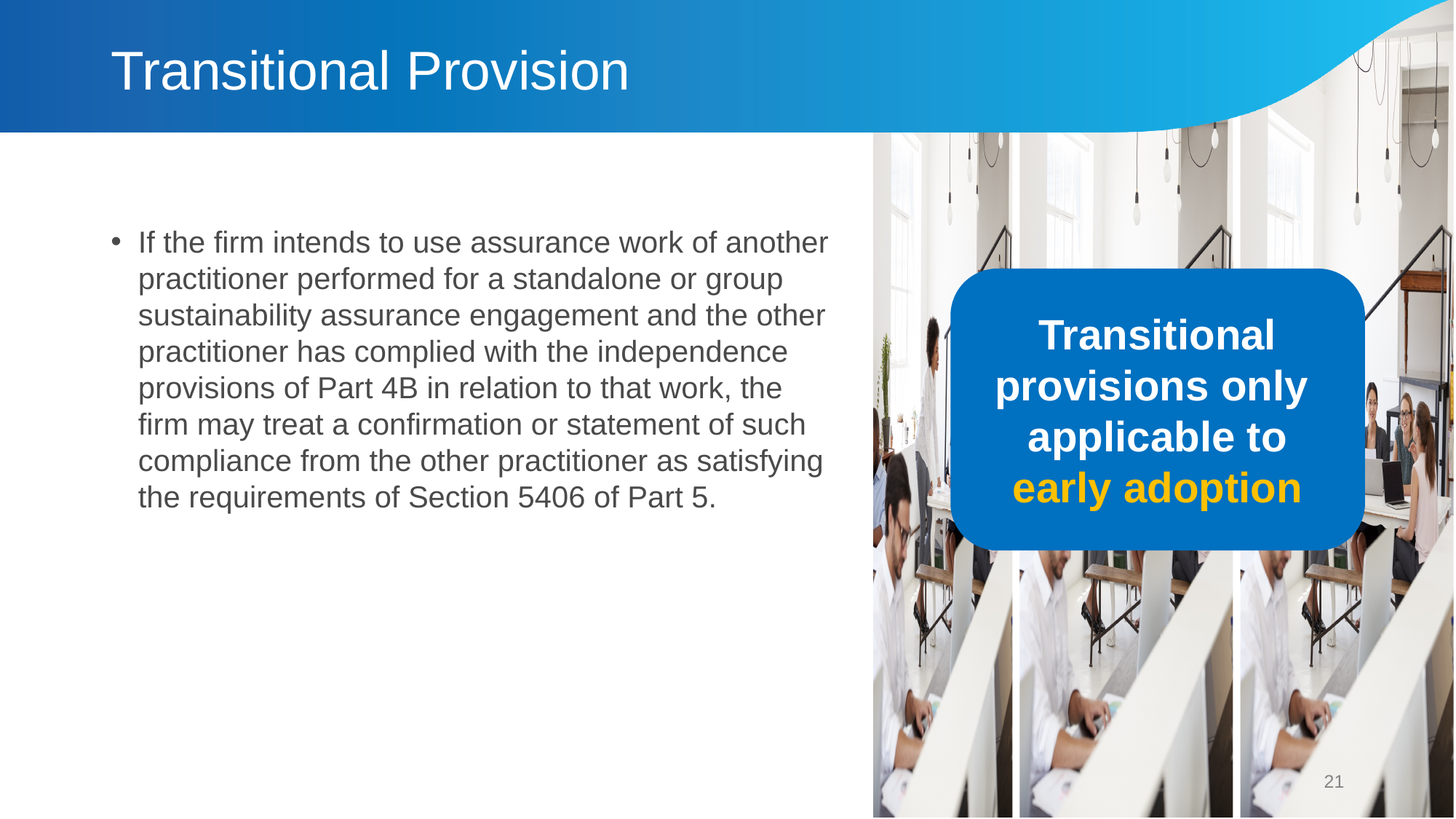

# Transitional Provision
If the firm intends to use assurance work of another practitioner performed for a standalone or group sustainability assurance engagement and the other practitioner has complied with the independence provisions of Part 4B in relation to that work, the firm may treat a confirmation or statement of such compliance from the other practitioner as satisfying the requirements of Section 5406 of Part 5.
Transitional provisions only  applicable to early adoption
21